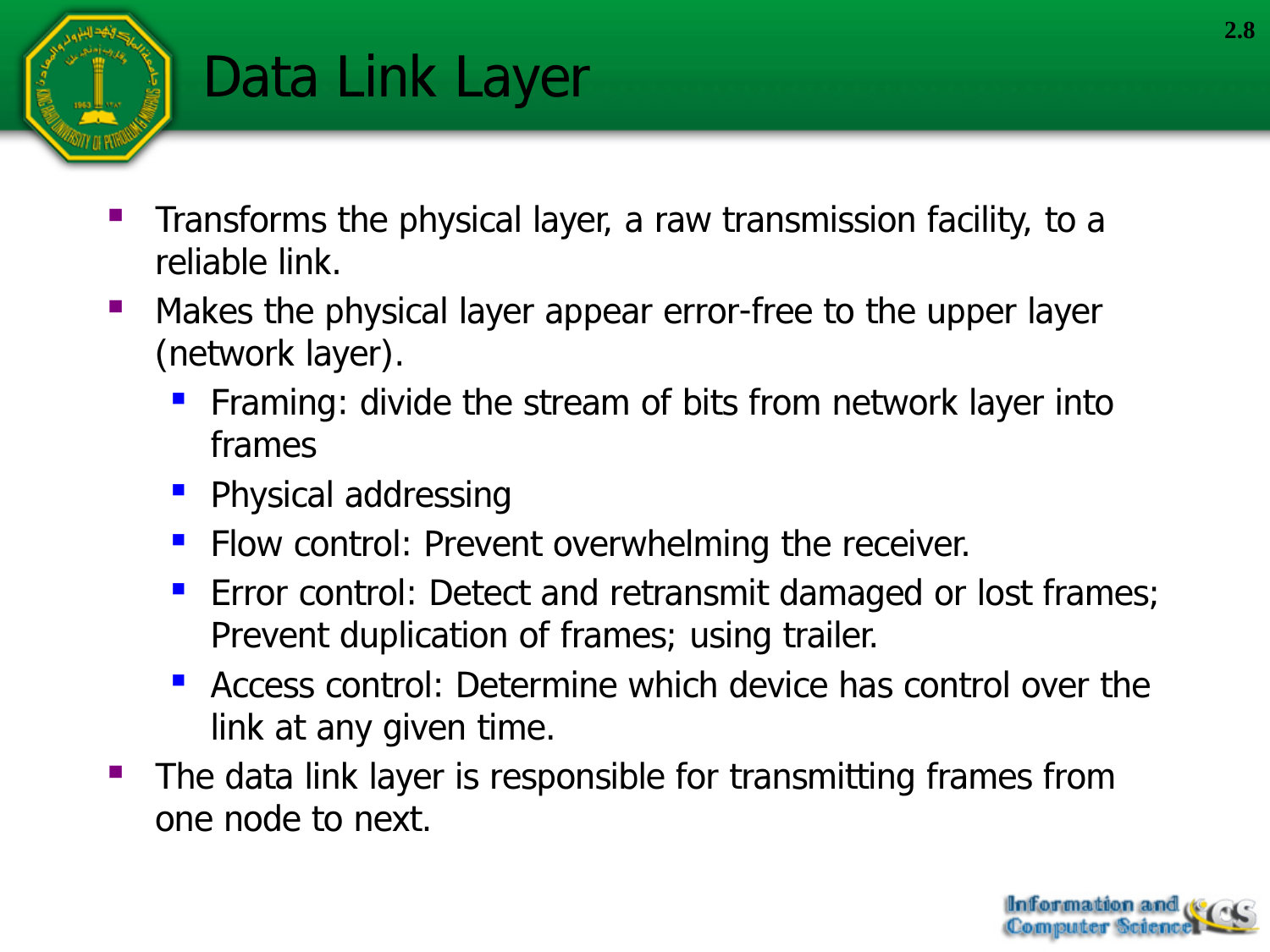

2.8
# Data Link Layer
Transforms the physical layer, a raw transmission facility, to a reliable link.
Makes the physical layer appear error-free to the upper layer (network layer).
Framing: divide the stream of bits from network layer into frames
Physical addressing
Flow control: Prevent overwhelming the receiver.
Error control: Detect and retransmit damaged or lost frames; Prevent duplication of frames; using trailer.
Access control: Determine which device has control over the link at any given time.
The data link layer is responsible for transmitting frames from one node to next.